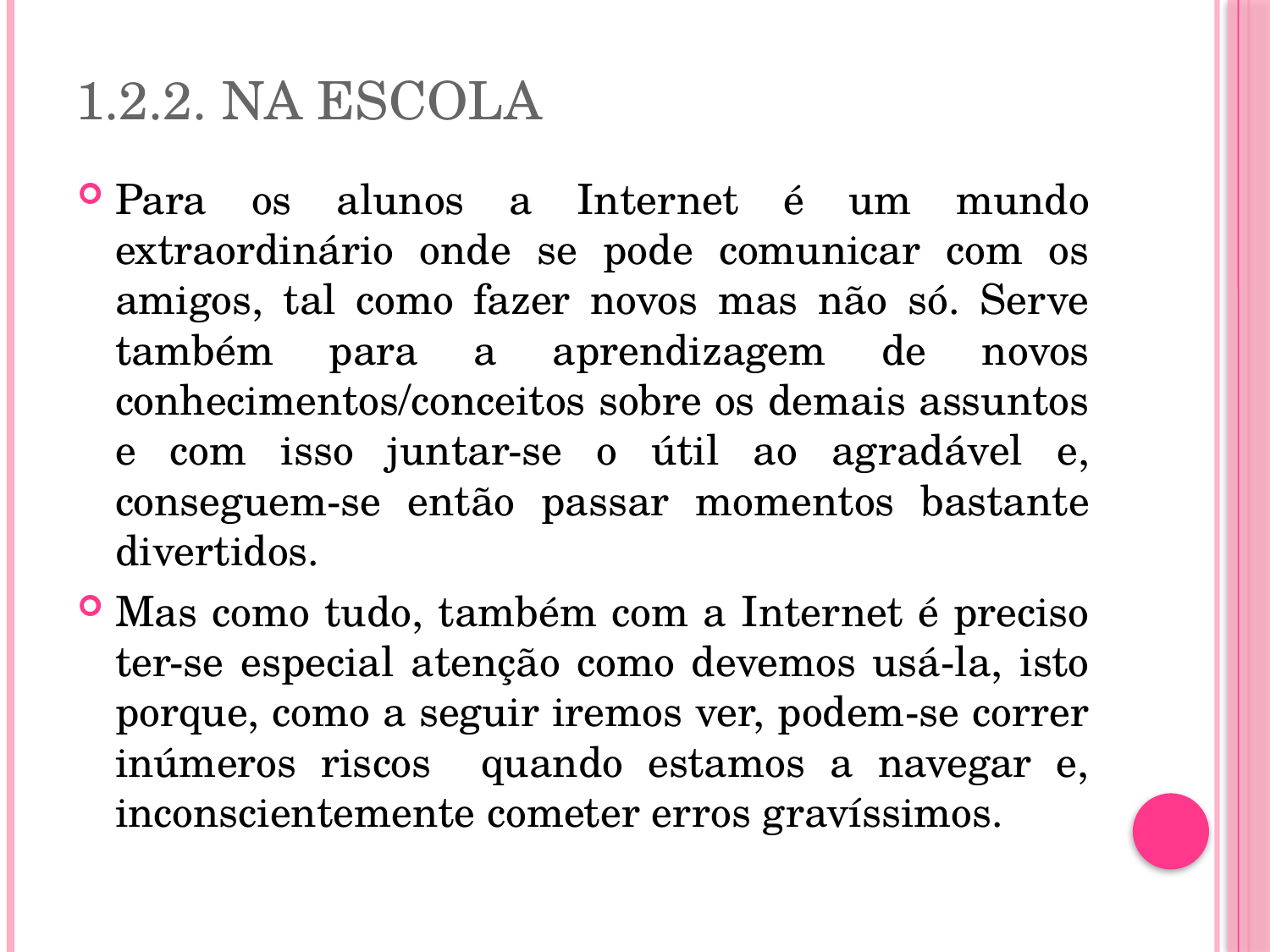

# 1.2.2. na escola
Para os alunos a Internet é um mundo extraordinário onde se pode comunicar com os amigos, tal como fazer novos mas não só. Serve também para a aprendizagem de novos conhecimentos/conceitos sobre os demais assuntos e com isso juntar-se o útil ao agradável e, conseguem-se então passar momentos bastante divertidos.
Mas como tudo, também com a Internet é preciso ter-se especial atenção como devemos usá-la, isto porque, como a seguir iremos ver, podem-se correr inúmeros riscos  quando estamos a navegar e, inconscientemente cometer erros gravíssimos.